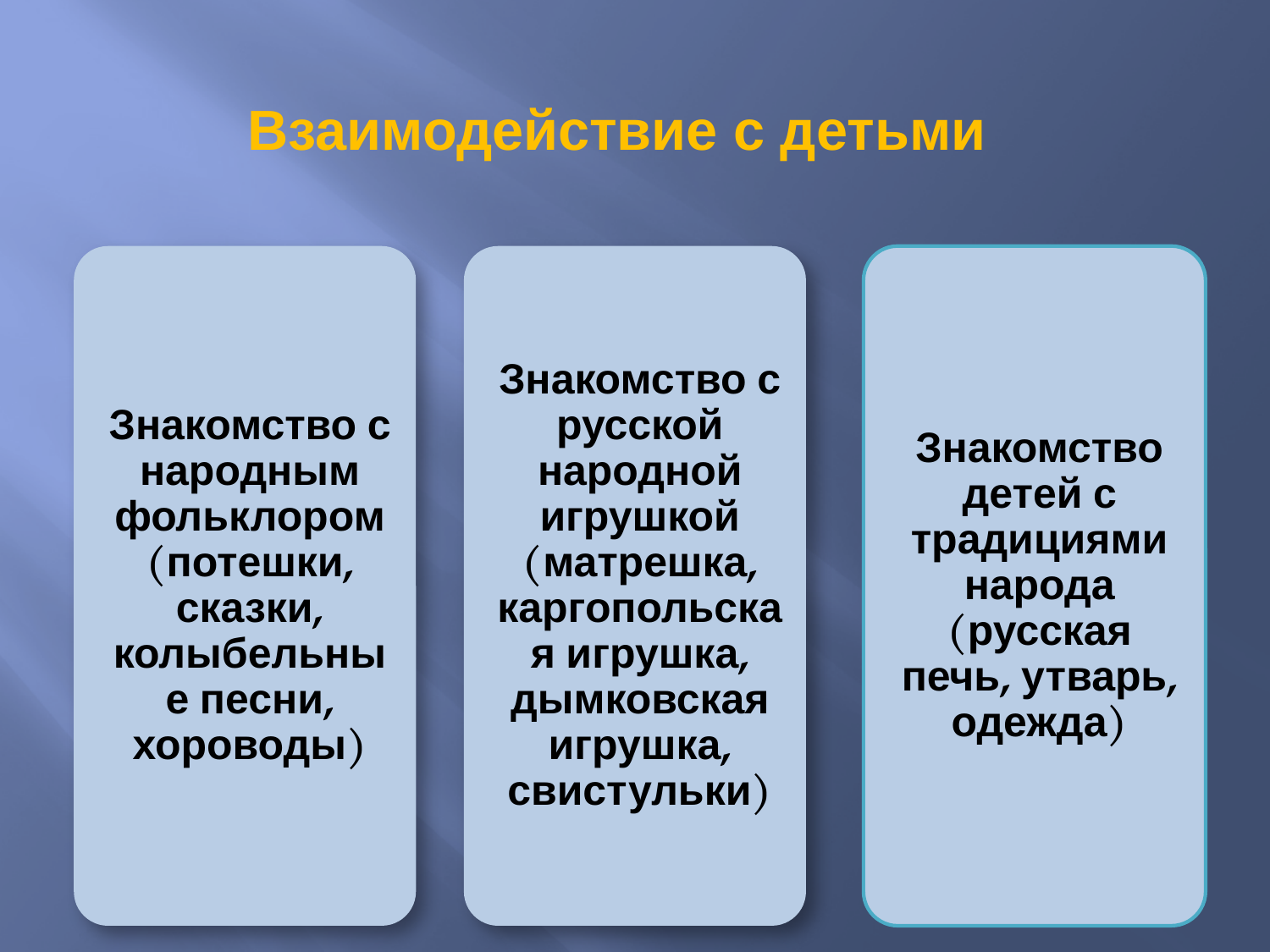

Взаимодействие с детьми
Знакомство с народным фольклором (потешки, сказки, колыбельные песни, хороводы)
Знакомство с русской народной игрушкой (матрешка, каргопольская игрушка, дымковская игрушка, свистульки)
Знакомство детей с традициями народа (русская печь, утварь, одежда)